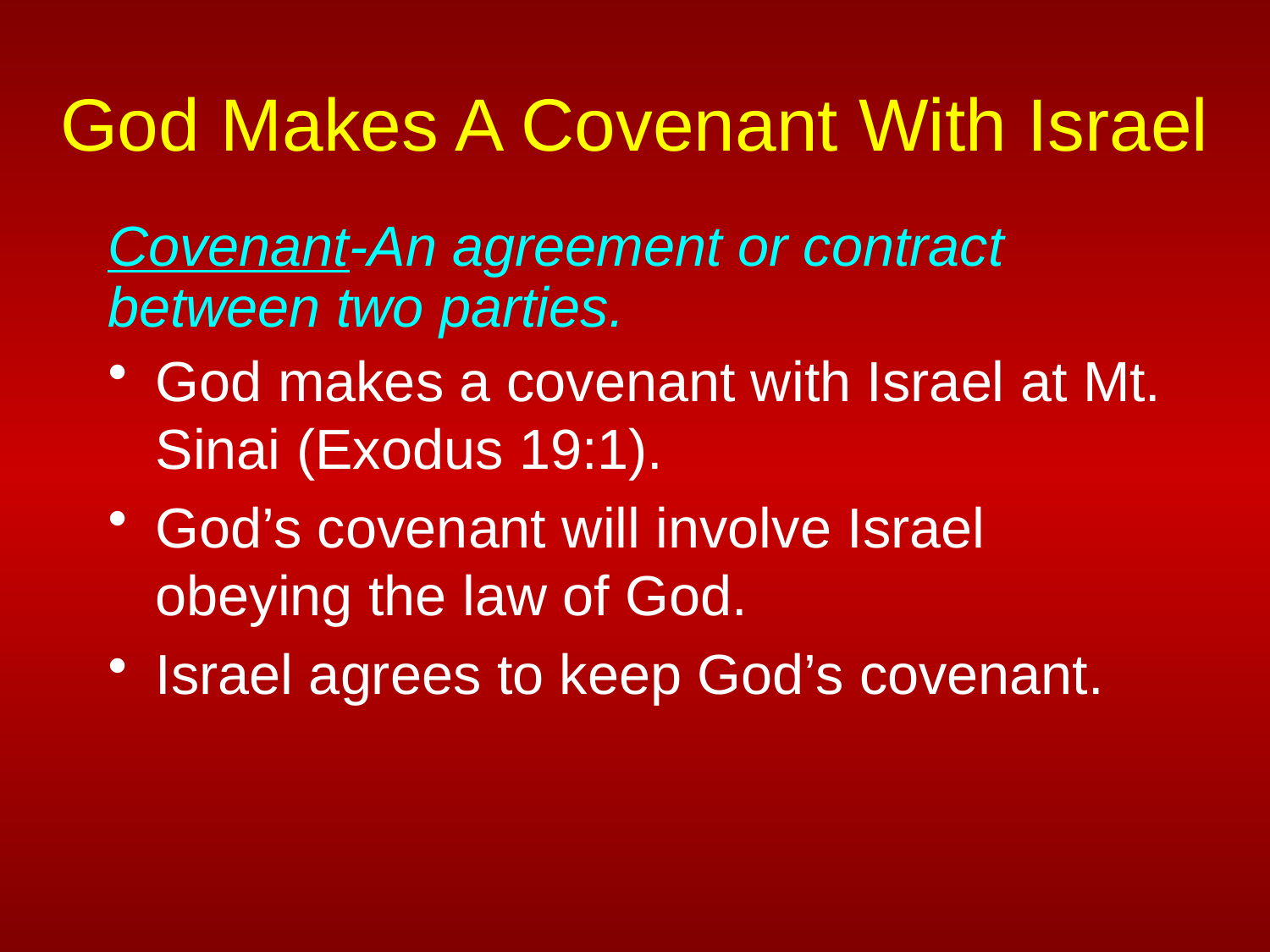

# God Makes A Covenant With Israel
Covenant-An agreement or contract between two parties.
God makes a covenant with Israel at Mt. Sinai (Exodus 19:1).
God’s covenant will involve Israel obeying the law of God.
Israel agrees to keep God’s covenant.